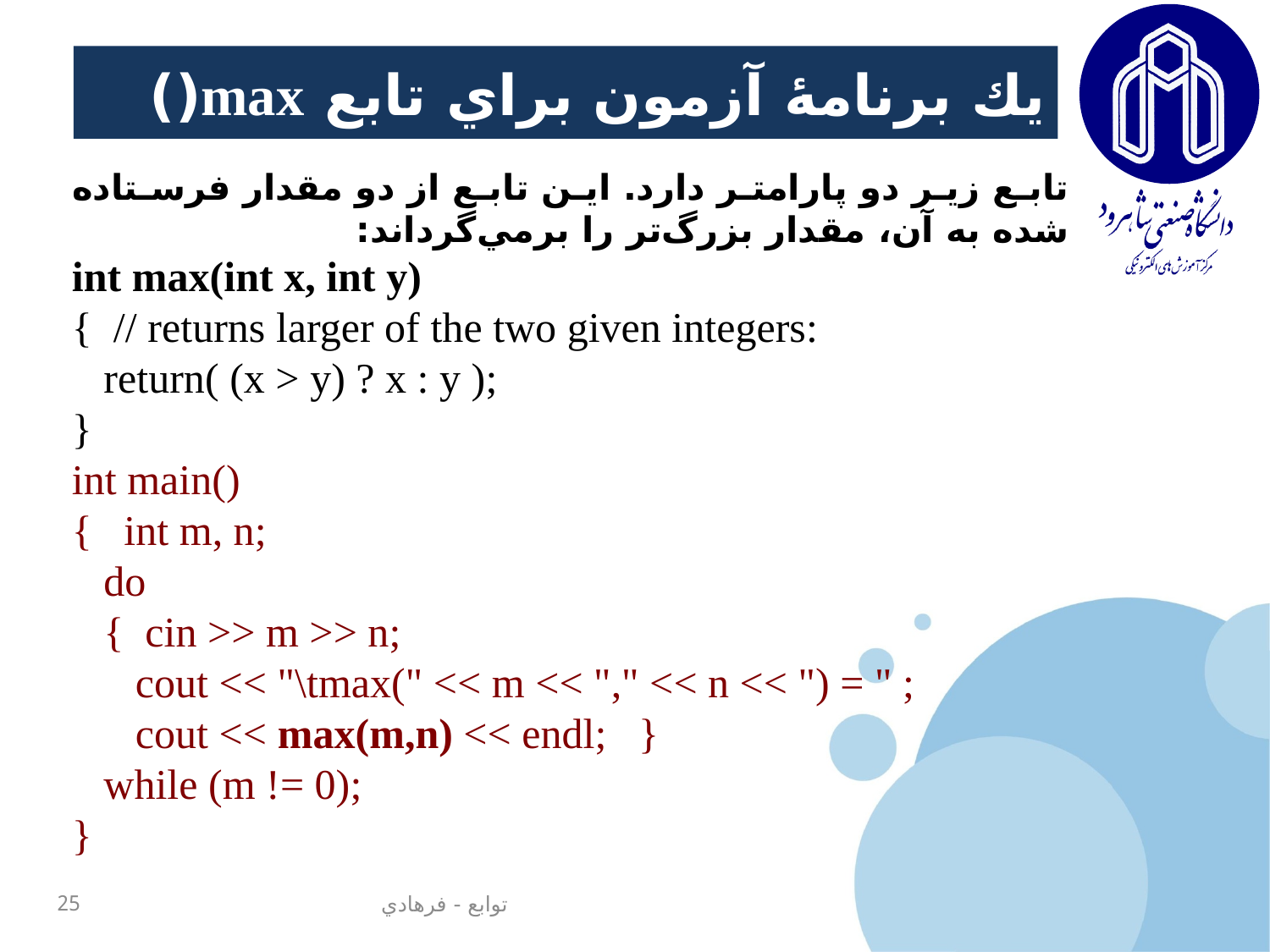

# يك برنامۀ آزمون براي تابع max()
تابع زير دو پارامتر دارد. اين تابع از دو مقدار فرستاده شده به آن، مقدار بزرگ‌تر را برمي‌گرداند:
int max(int x, int y)
{  // returns larger of the two given integers:
   return( (x > y) ? x : y );
}
int main()
{   int m, n;
   do
   {  cin >> m >> n;
      cout << "\tmax(" << m << "," << n << ") = " ;
      cout << max(m,n) << endl;   }
   while (m != 0);
}
25
توابع - فرهادي